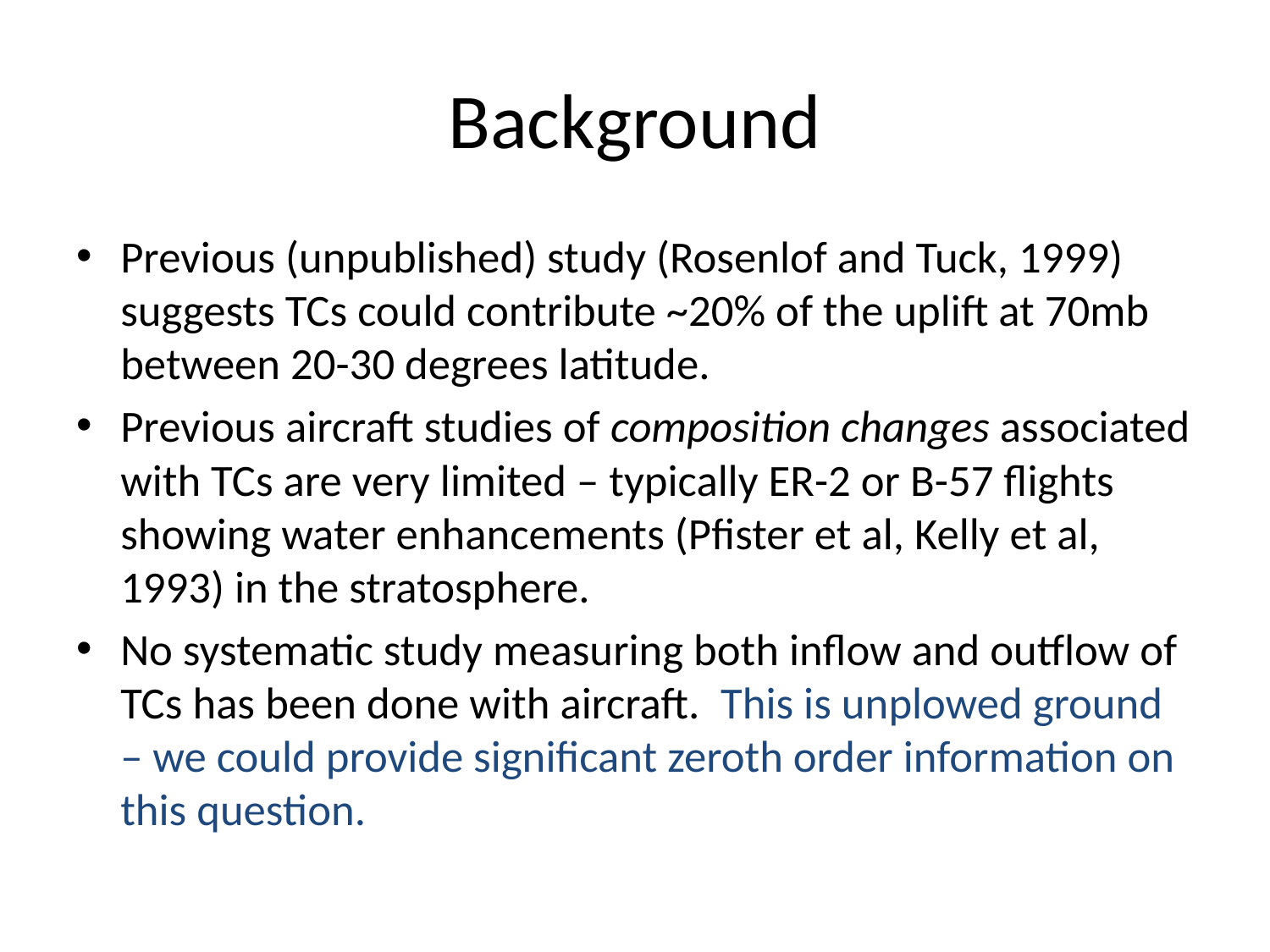

# Background
Previous (unpublished) study (Rosenlof and Tuck, 1999) suggests TCs could contribute ~20% of the uplift at 70mb between 20-30 degrees latitude.
Previous aircraft studies of composition changes associated with TCs are very limited – typically ER-2 or B-57 flights showing water enhancements (Pfister et al, Kelly et al, 1993) in the stratosphere.
No systematic study measuring both inflow and outflow of TCs has been done with aircraft.  This is unplowed ground – we could provide significant zeroth order information on this question.